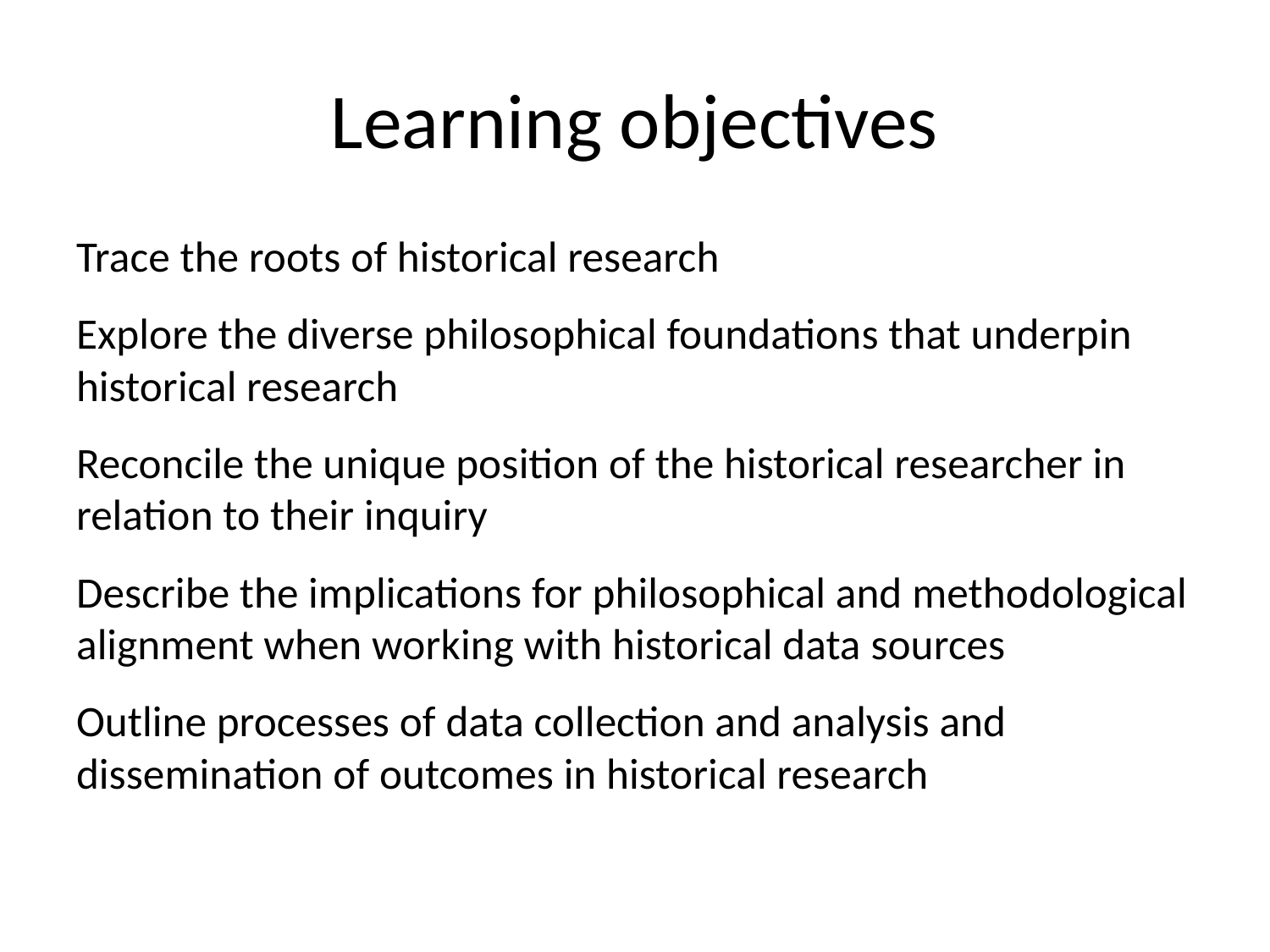

# Learning objectives
Trace the roots of historical research
Explore the diverse philosophical foundations that underpin historical research
Reconcile the unique position of the historical researcher in relation to their inquiry
Describe the implications for philosophical and methodological alignment when working with historical data sources
Outline processes of data collection and analysis and dissemination of outcomes in historical research